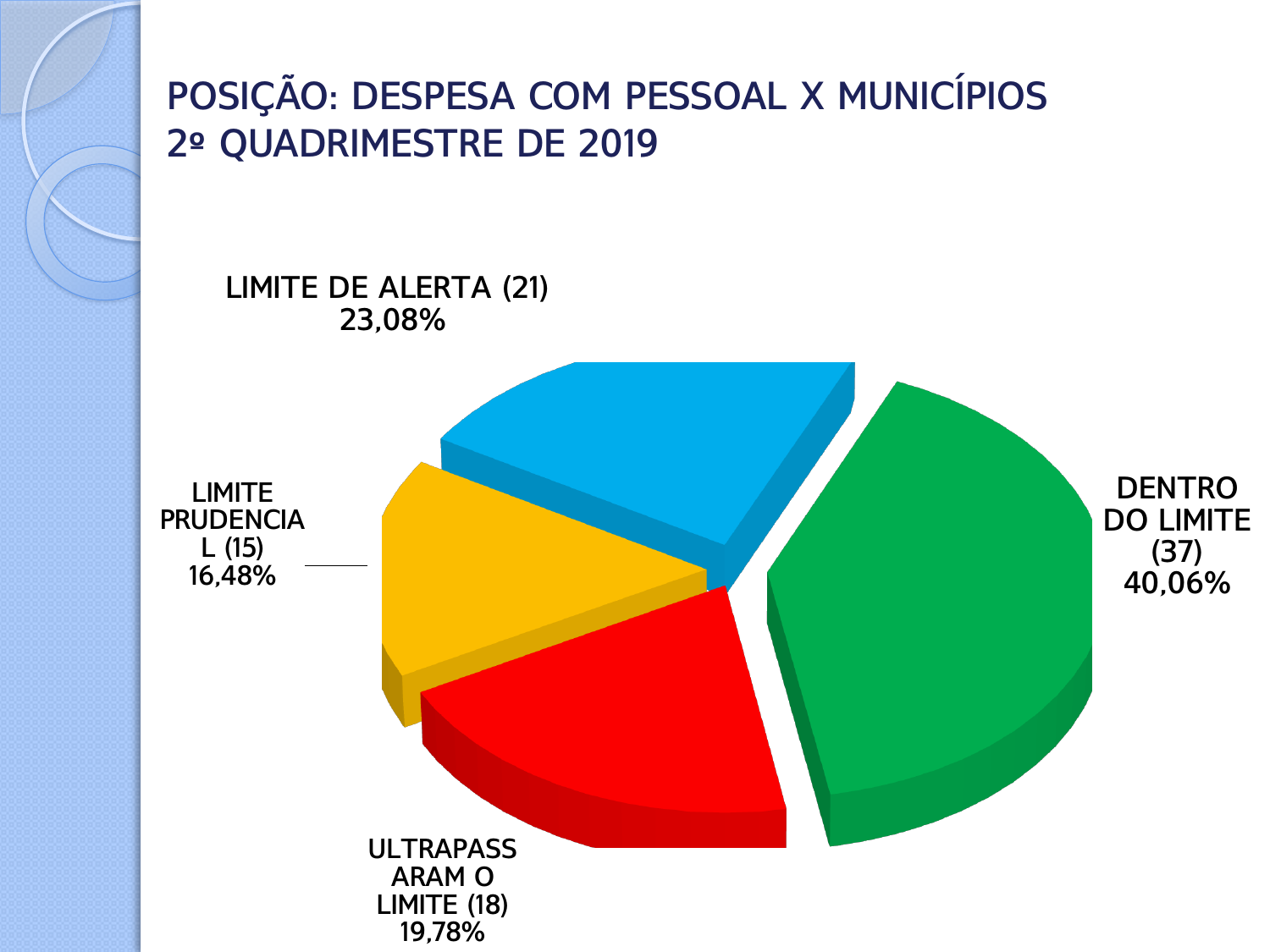

# POSIÇÃO: DESPESA COM PESSOAL X MUNICÍPIOS 2º QUADRIMESTRE DE 2019

[unsupported chart]